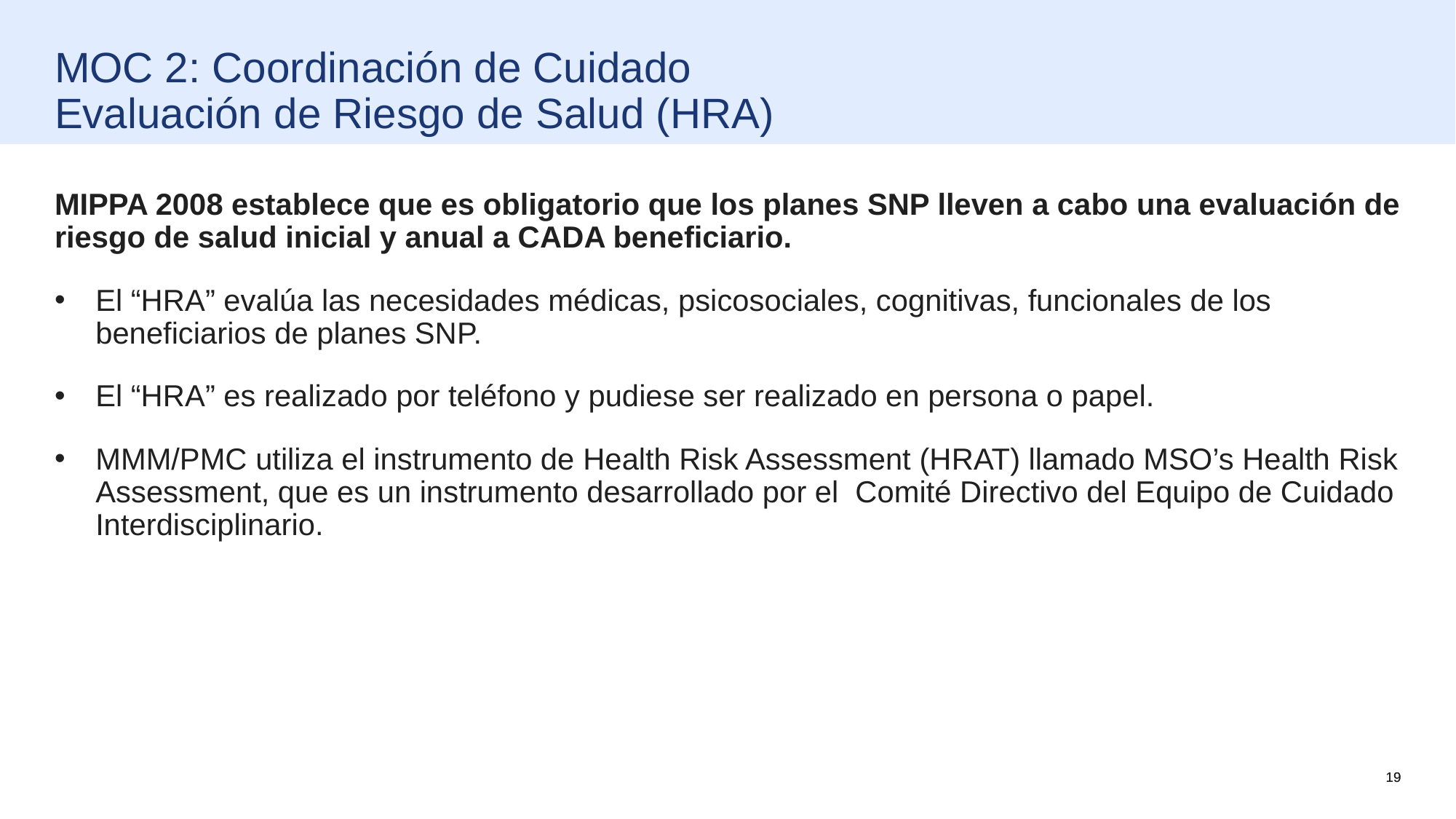

# MOC 2: Coordinación de Cuidado Evaluación de Riesgo de Salud (HRA)
MIPPA 2008 establece que es obligatorio que los planes SNP lleven a cabo una evaluación de riesgo de salud inicial y anual a CADA beneficiario.
El “HRA” evalúa las necesidades médicas, psicosociales, cognitivas, funcionales de los beneficiarios de planes SNP.
El “HRA” es realizado por teléfono y pudiese ser realizado en persona o papel.
MMM/PMC utiliza el instrumento de Health Risk Assessment (HRAT) llamado MSO’s Health Risk Assessment, que es un instrumento desarrollado por el  Comité Directivo del Equipo de Cuidado Interdisciplinario.